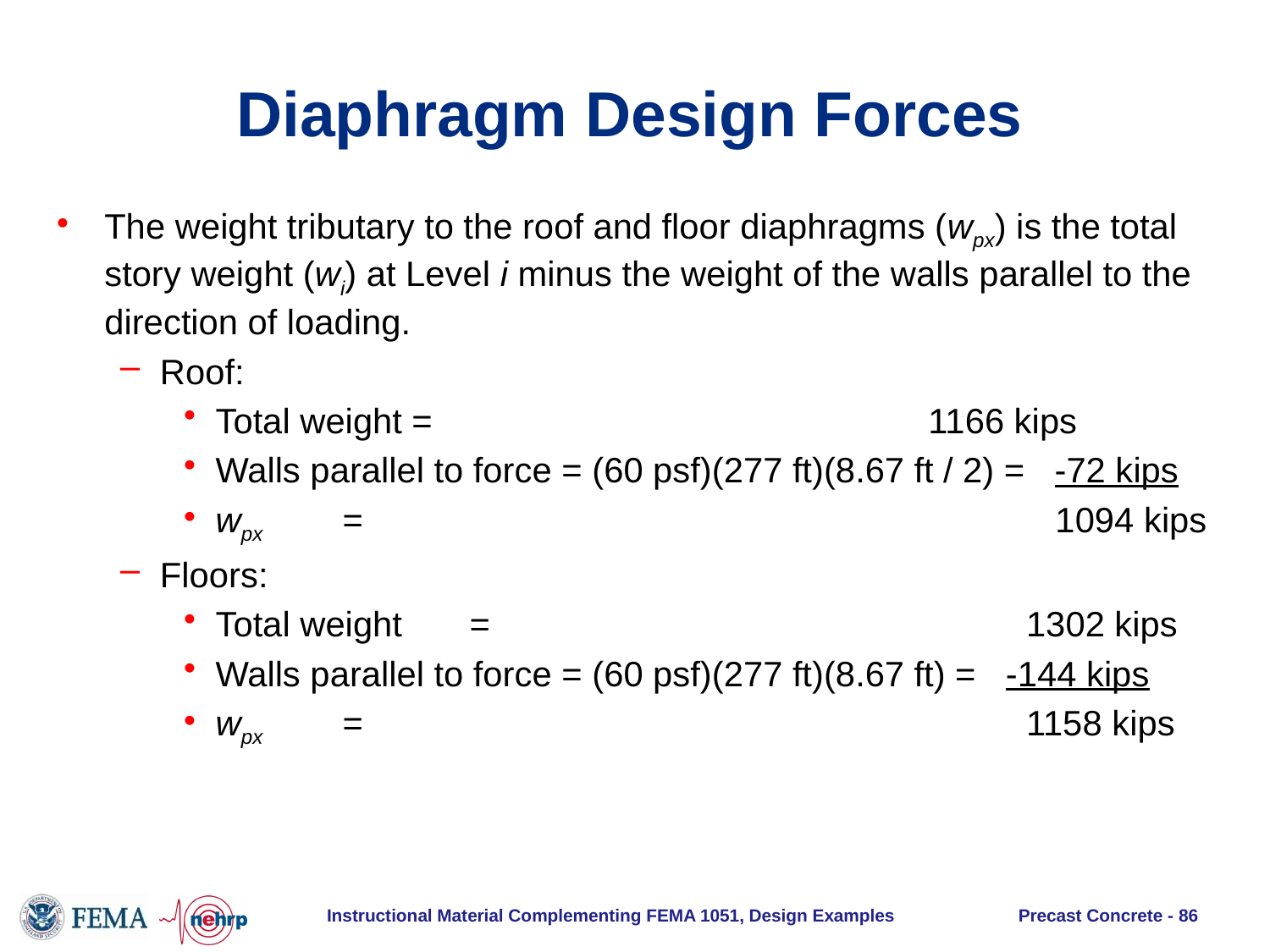

# Diaphragm Design Forces
The weight tributary to the roof and floor diaphragms (wpx) is the total story weight (wi) at Level i minus the weight of the walls parallel to the direction of loading.
Roof:
Total weight = 				        1166 kips
Walls parallel to force = (60 psf)(277 ft)(8.67 ft / 2) =   -72 kips
wpx	=					        1094 kips
Floors:
Total weight	=				     1302 kips
Walls parallel to force = (60 psf)(277 ft)(8.67 ft) =   -144 kips
wpx	=					     1158 kips